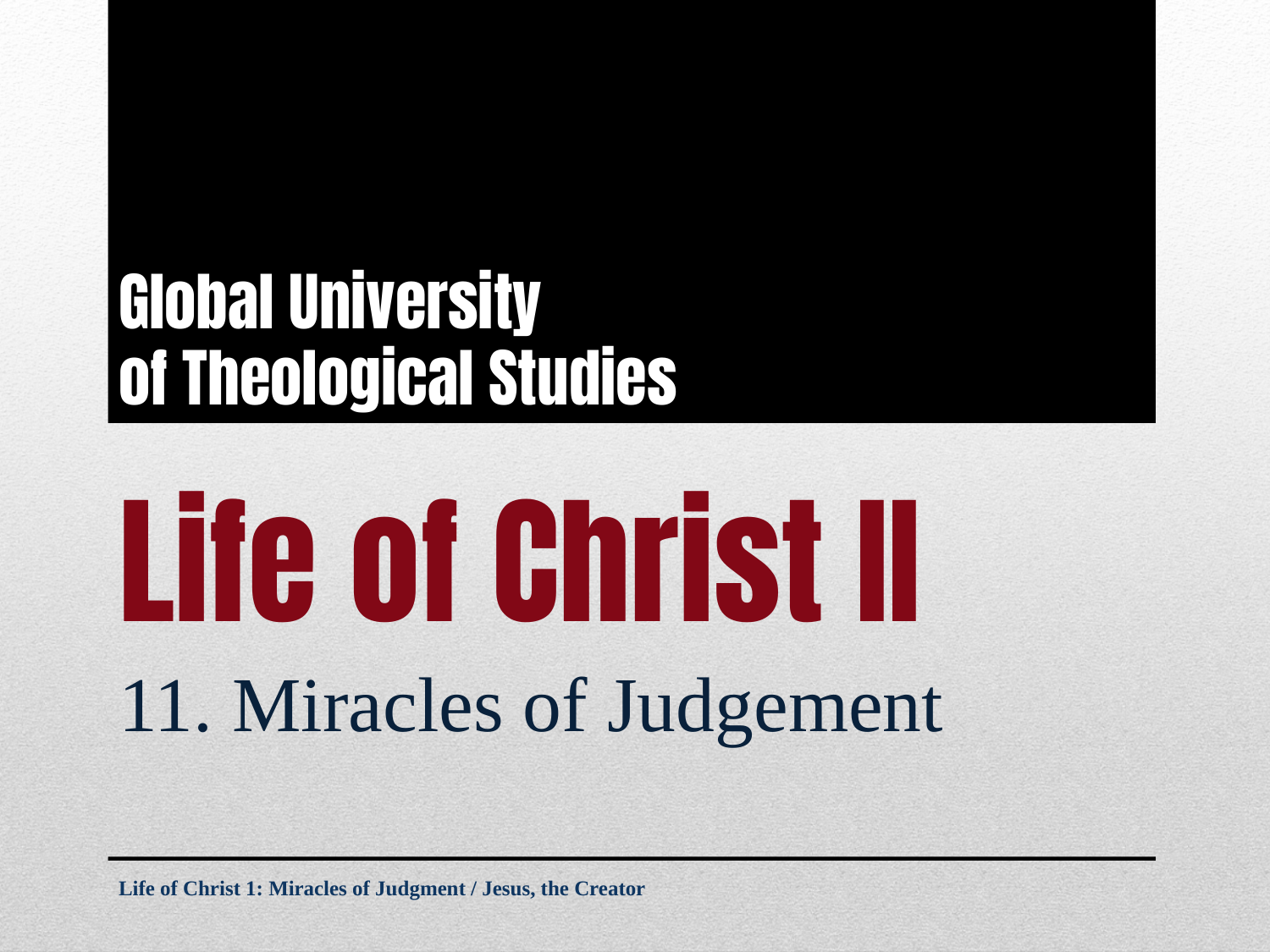

Global University
of Theological Studies
# Life of Christ II
11. Miracles of Judgement
Life of Christ 1: Miracles of Judgment / Jesus, the Creator